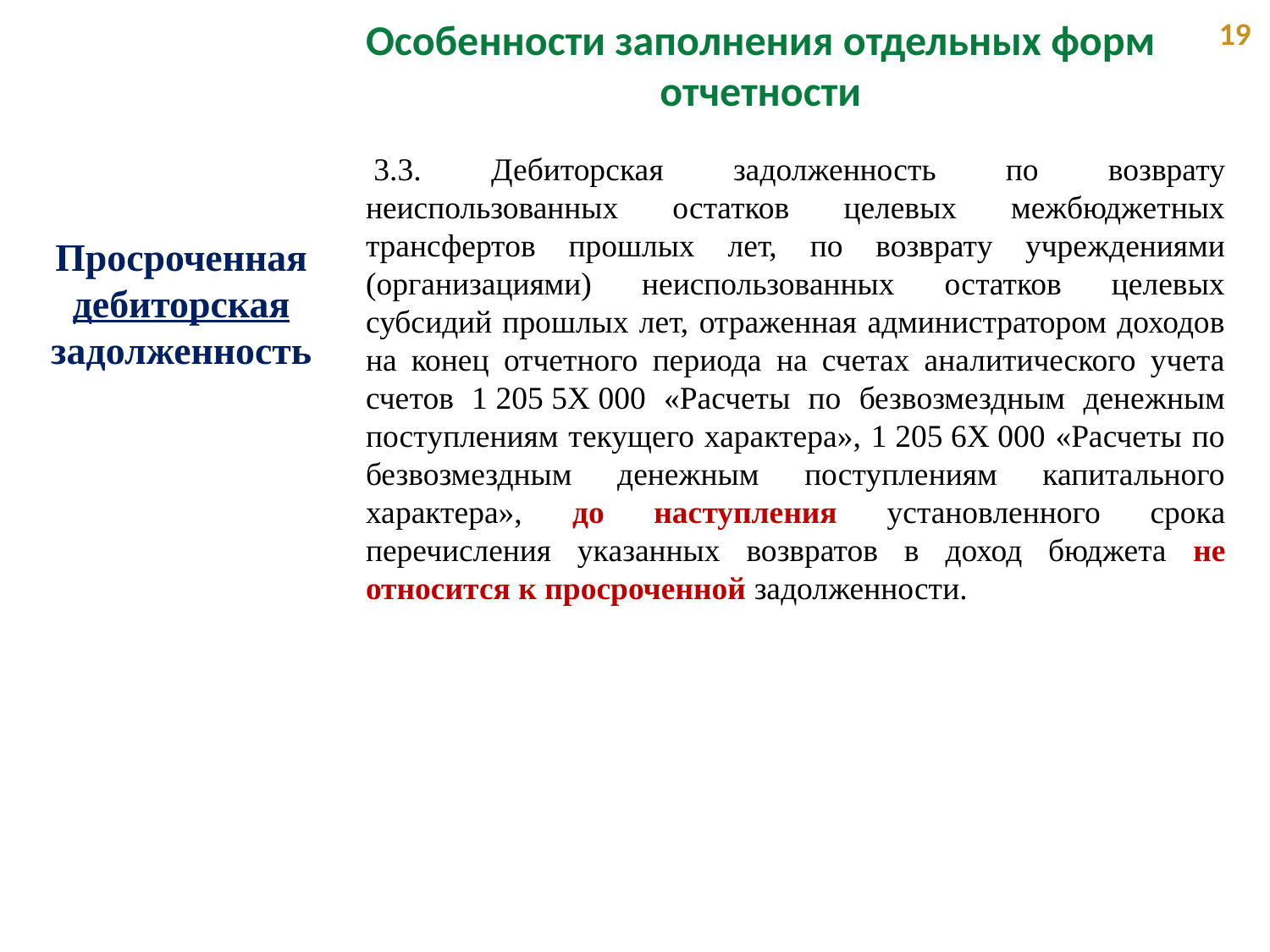

Особенности заполнения отдельных форм отчетности
19
 3.3. Дебиторская задолженность по возврату неиспользованных остатков целевых межбюджетных трансфертов прошлых лет, по возврату учреждениями (организациями) неиспользованных остатков целевых субсидий прошлых лет, отраженная администратором доходов на конец отчетного периода на счетах аналитического учета счетов 1 205 5Х 000 «Расчеты по безвозмездным денежным поступлениям текущего характера», 1 205 6Х 000 «Расчеты по безвозмездным денежным поступлениям капитального характера», до наступления установленного срока перечисления указанных возвратов в доход бюджета не относится к просроченной задолженности.
Просроченная дебиторская задолженность